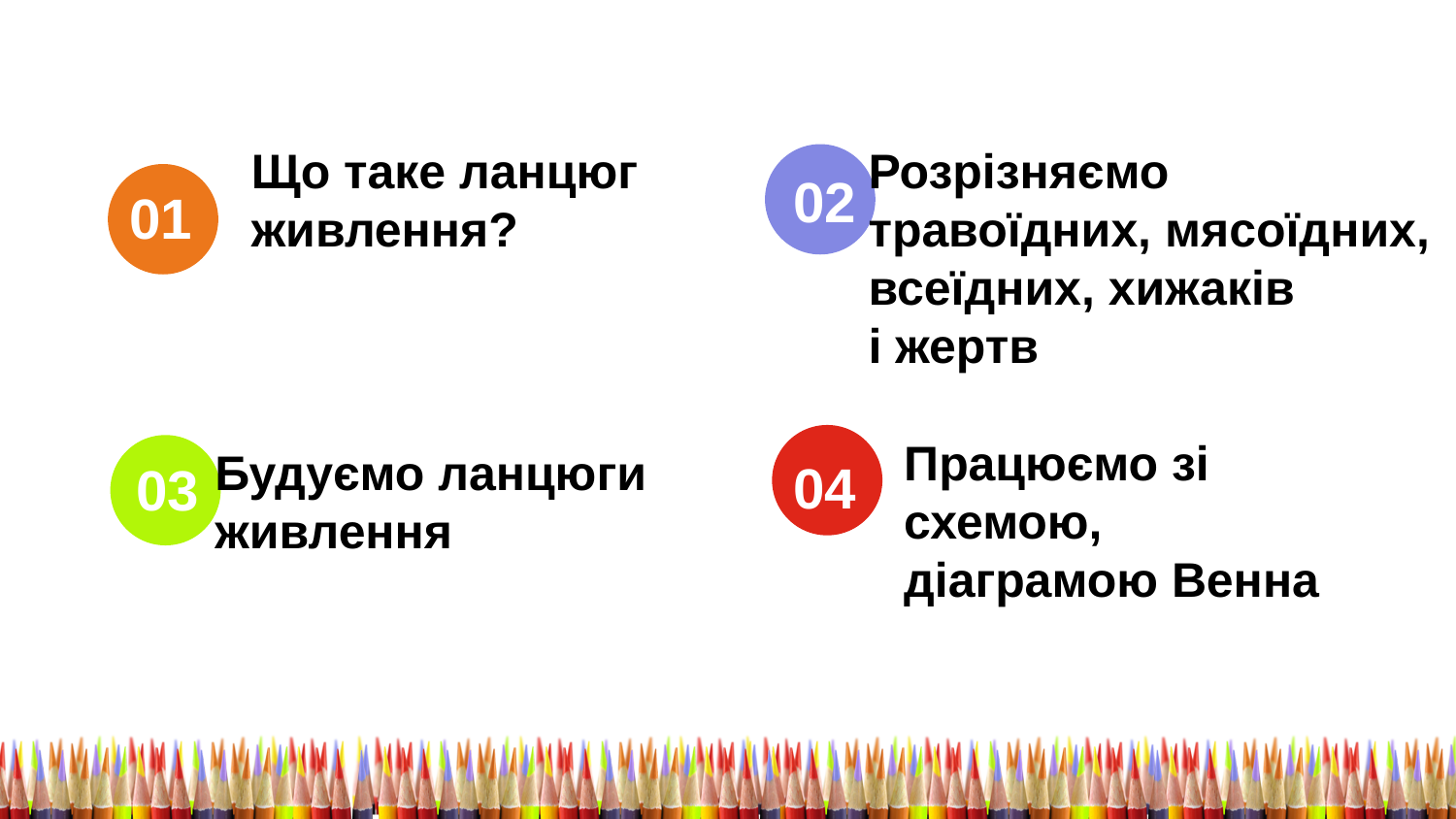

Що таке ланцюг
живлення?
Розрізняємо
травоїдних, мясоїдних, всеїдних, хижаків
і жертв

02
01

Працюємо зі
схемою,
діаграмою Венна
Будуємо ланцюги
живлення

04
03